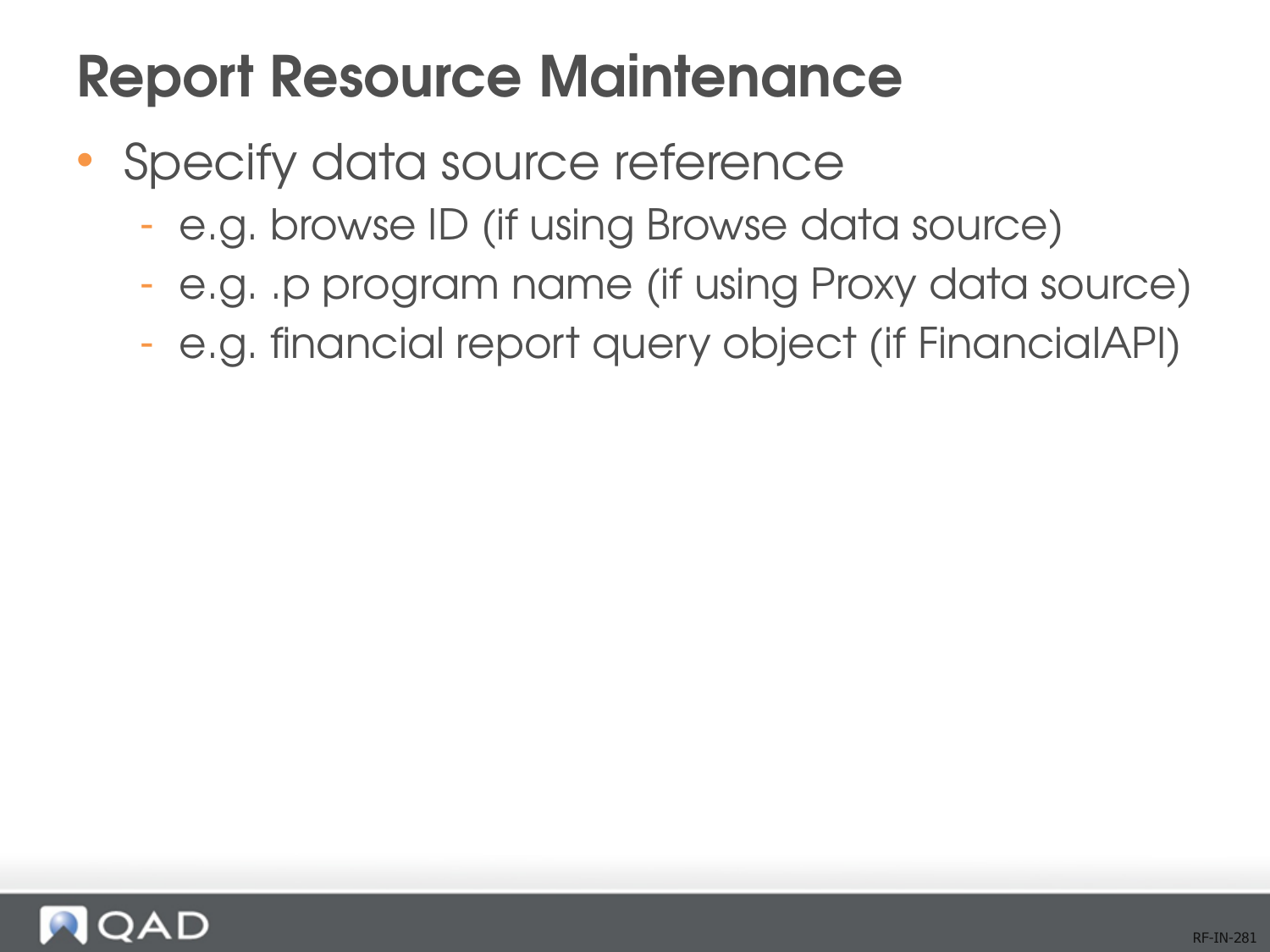

# Report Resource Maintenance
Specify data source reference
e.g. browse ID (if using Browse data source)
e.g. .p program name (if using Proxy data source)
e.g. financial report query object (if FinancialAPI)
RF-IN-281